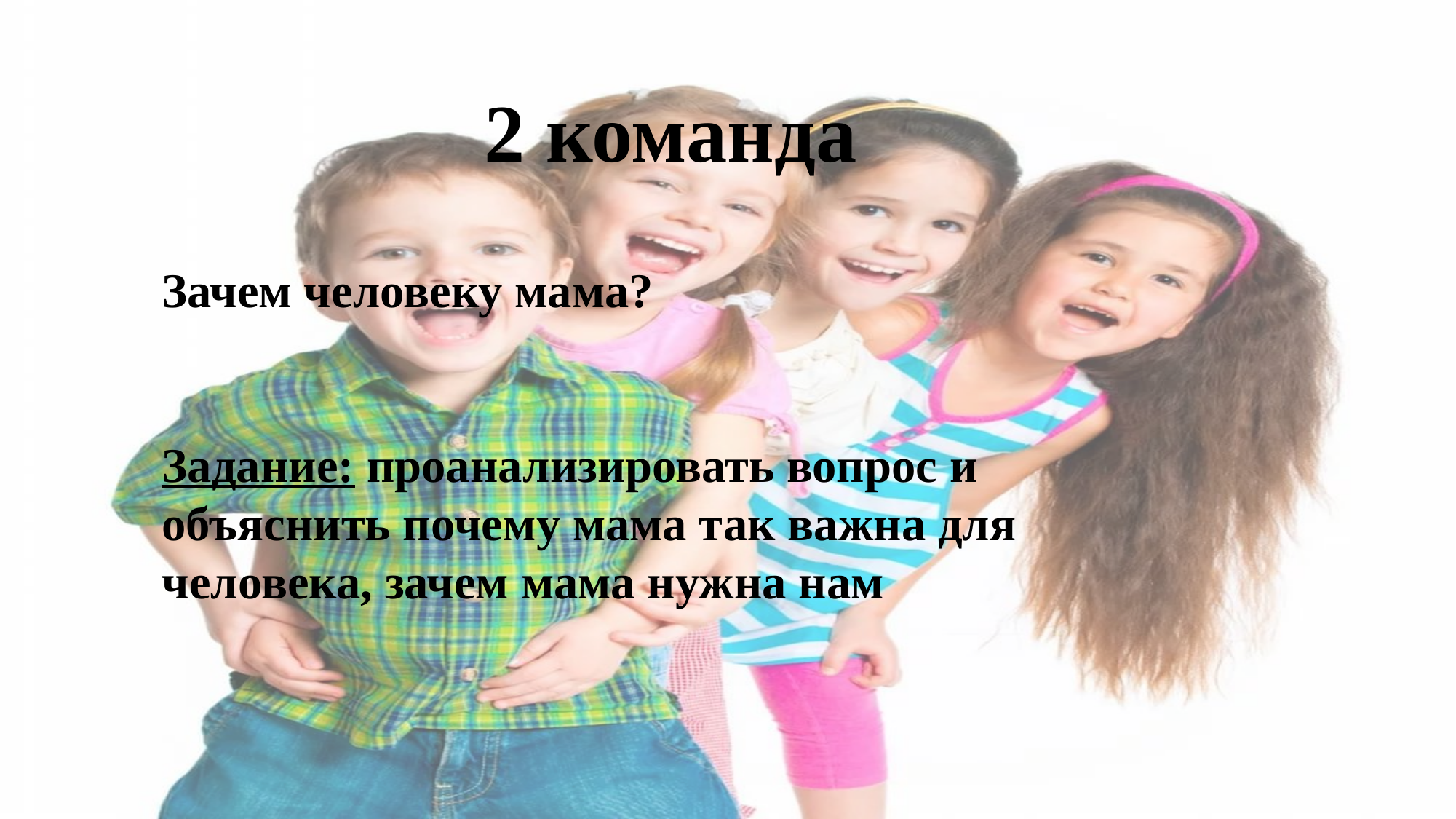

2 команда
Зачем человеку мама?

Задание: проанализировать вопрос и объяснить почему мама так важна для человека, зачем мама нужна нам